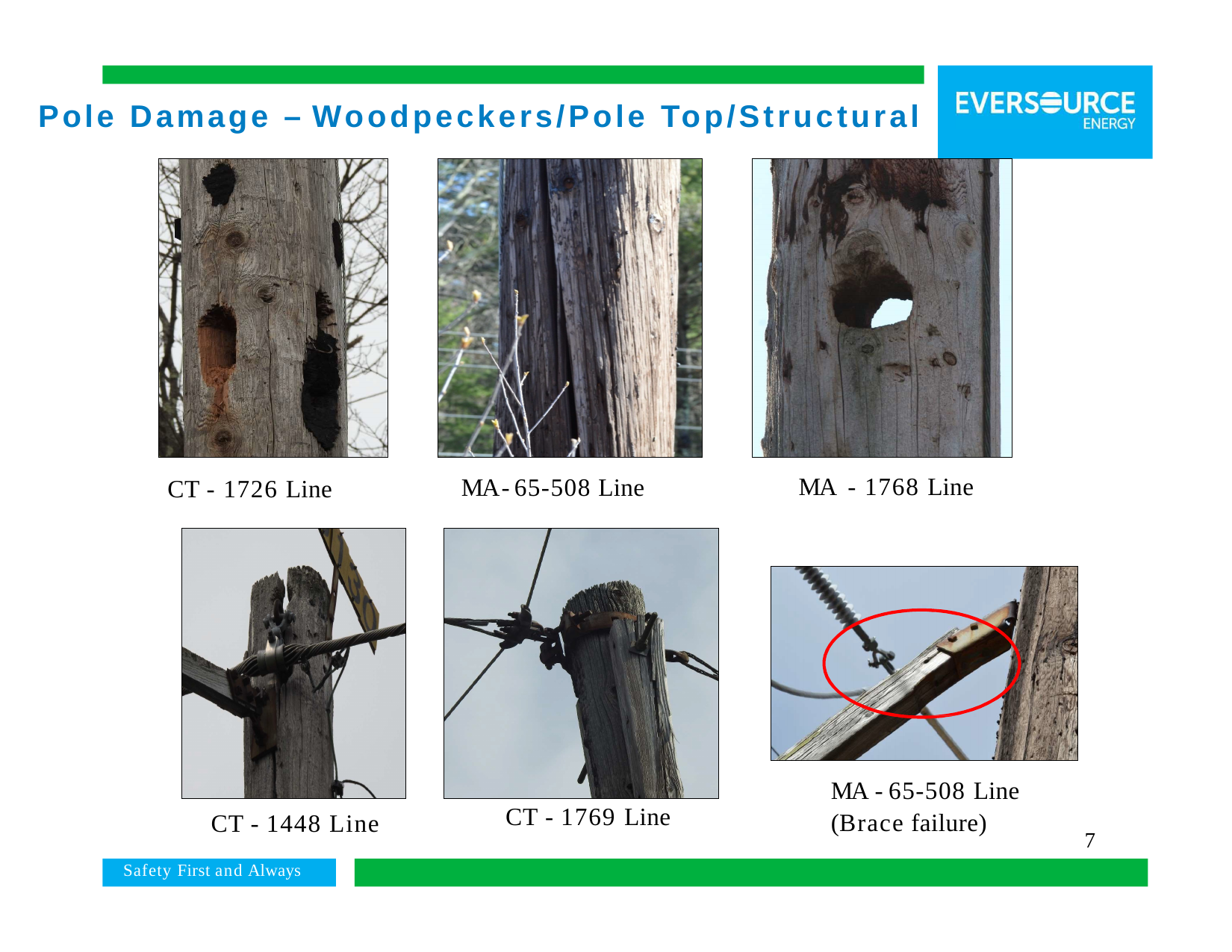

# Pole Damage – Woodpeckers/Pole Top/Structural

MA  - 1768 Line
MA - 65-508 Line
CT - 1726 Line

MA - 65-508 Line
(Brace failure)
CT - 1769 Line
CT - 1448 Line
7
Safety First and Always